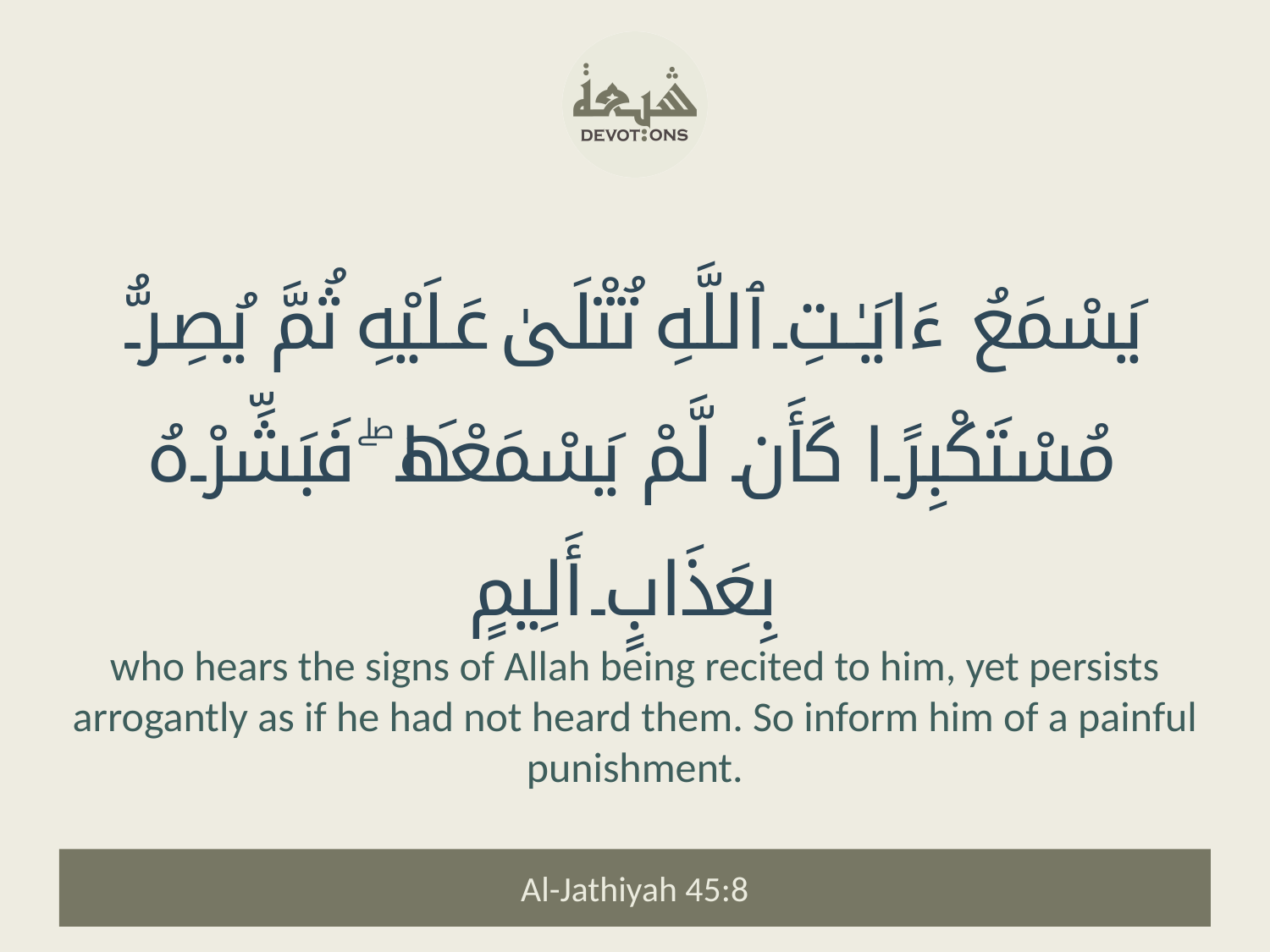

يَسْمَعُ ءَايَـٰتِ ٱللَّهِ تُتْلَىٰ عَلَيْهِ ثُمَّ يُصِرُّ مُسْتَكْبِرًا كَأَن لَّمْ يَسْمَعْهَا ۖ فَبَشِّرْهُ بِعَذَابٍ أَلِيمٍ
who hears the signs of Allah being recited to him, yet persists arrogantly as if he had not heard them. So inform him of a painful punishment.
Al-Jathiyah 45:8